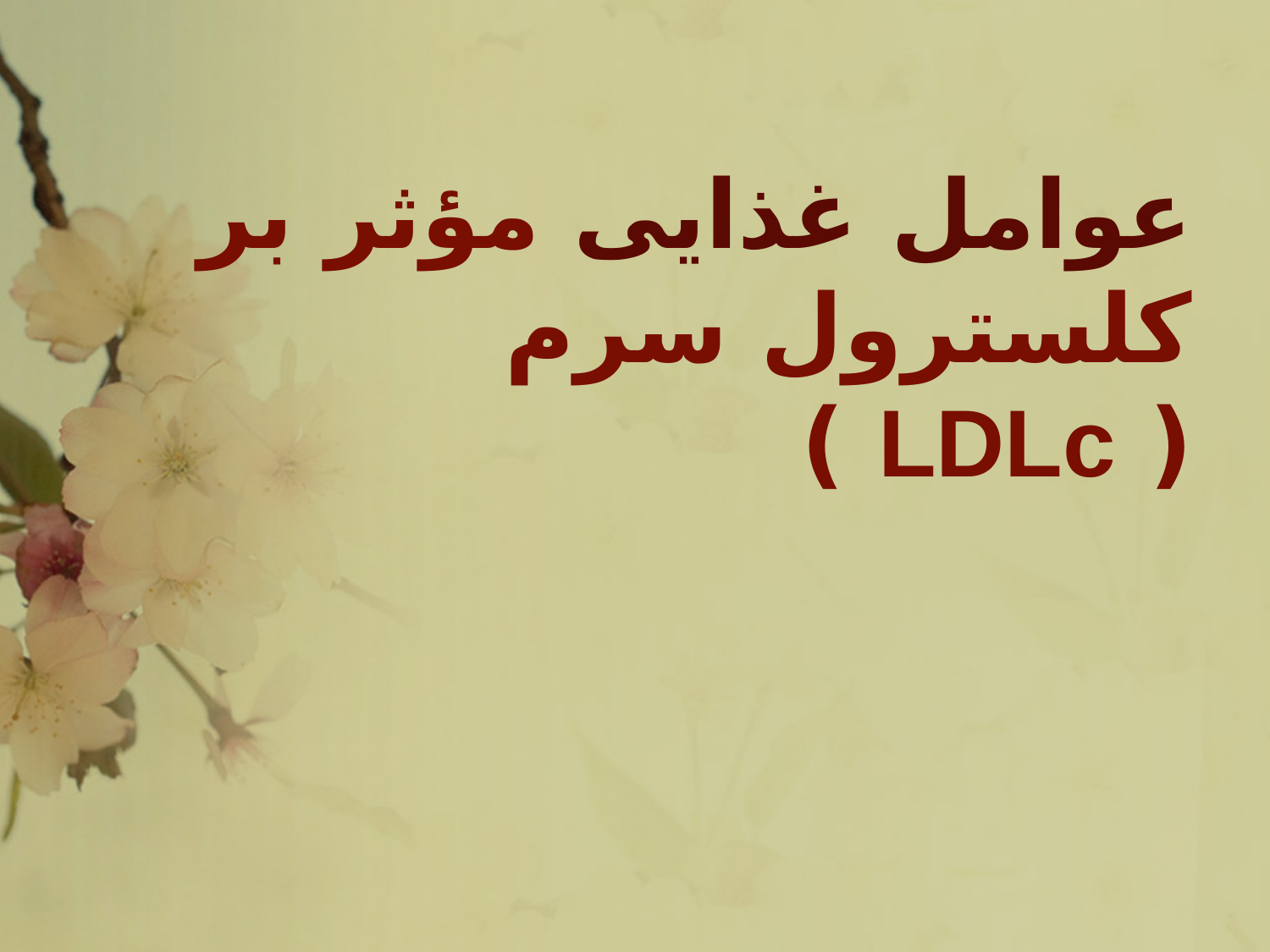

# عوامل غذایی مؤثر بر کلسترول سرم   ( LDLc )